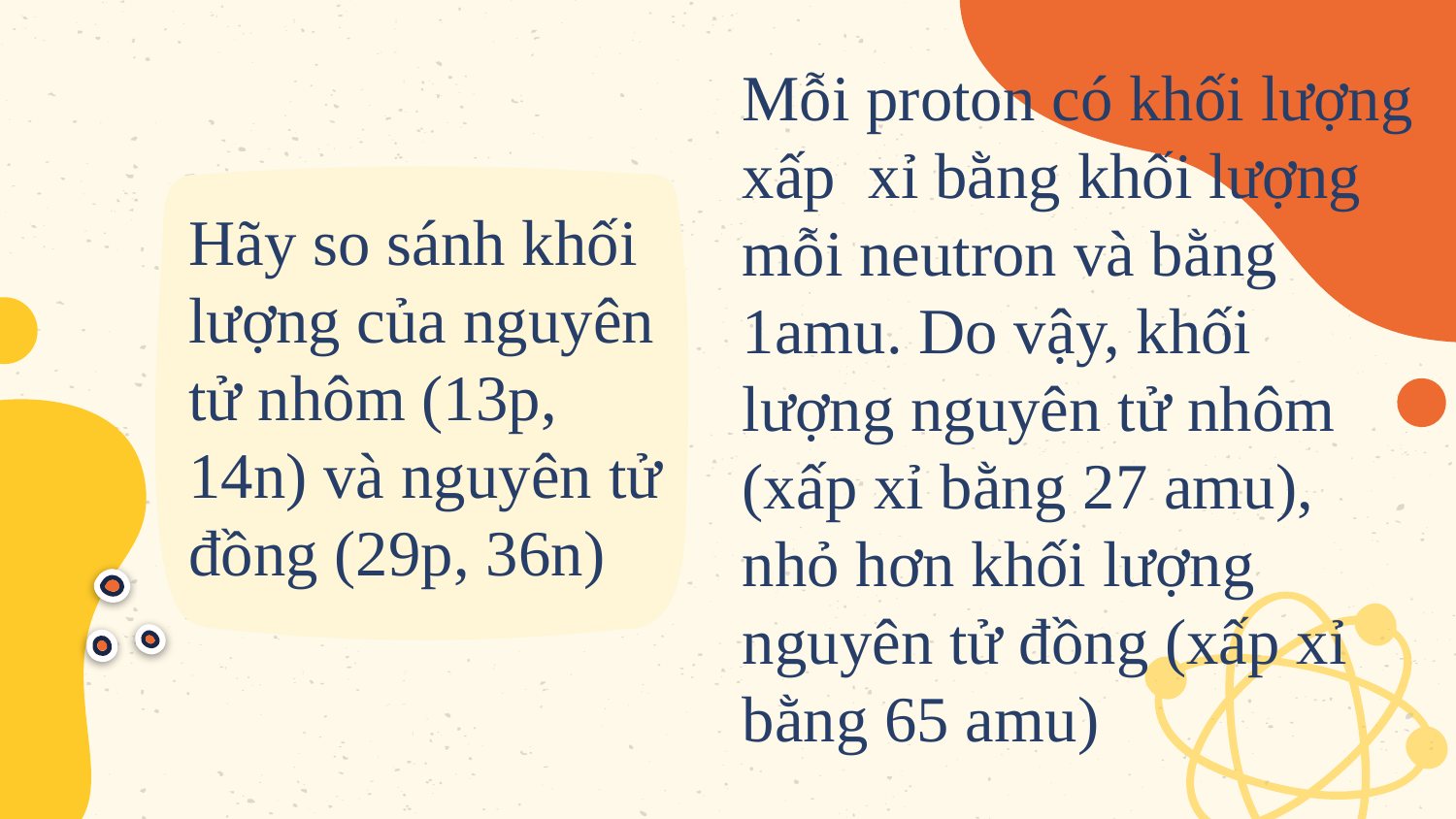

Mỗi proton có khối lượng xấp  xỉ bằng khối lượng mỗi neutron và bằng 1amu. Do vậy, khối lượng nguyên tử nhôm (xấp xỉ bằng 27 amu), nhỏ hơn khối lượng nguyên tử đồng (xấp xỉ bằng 65 amu)

Hãy so sánh khối lượng của nguyên tử nhôm (13p, 14n) và nguyên tử đồng (29p, 36n)